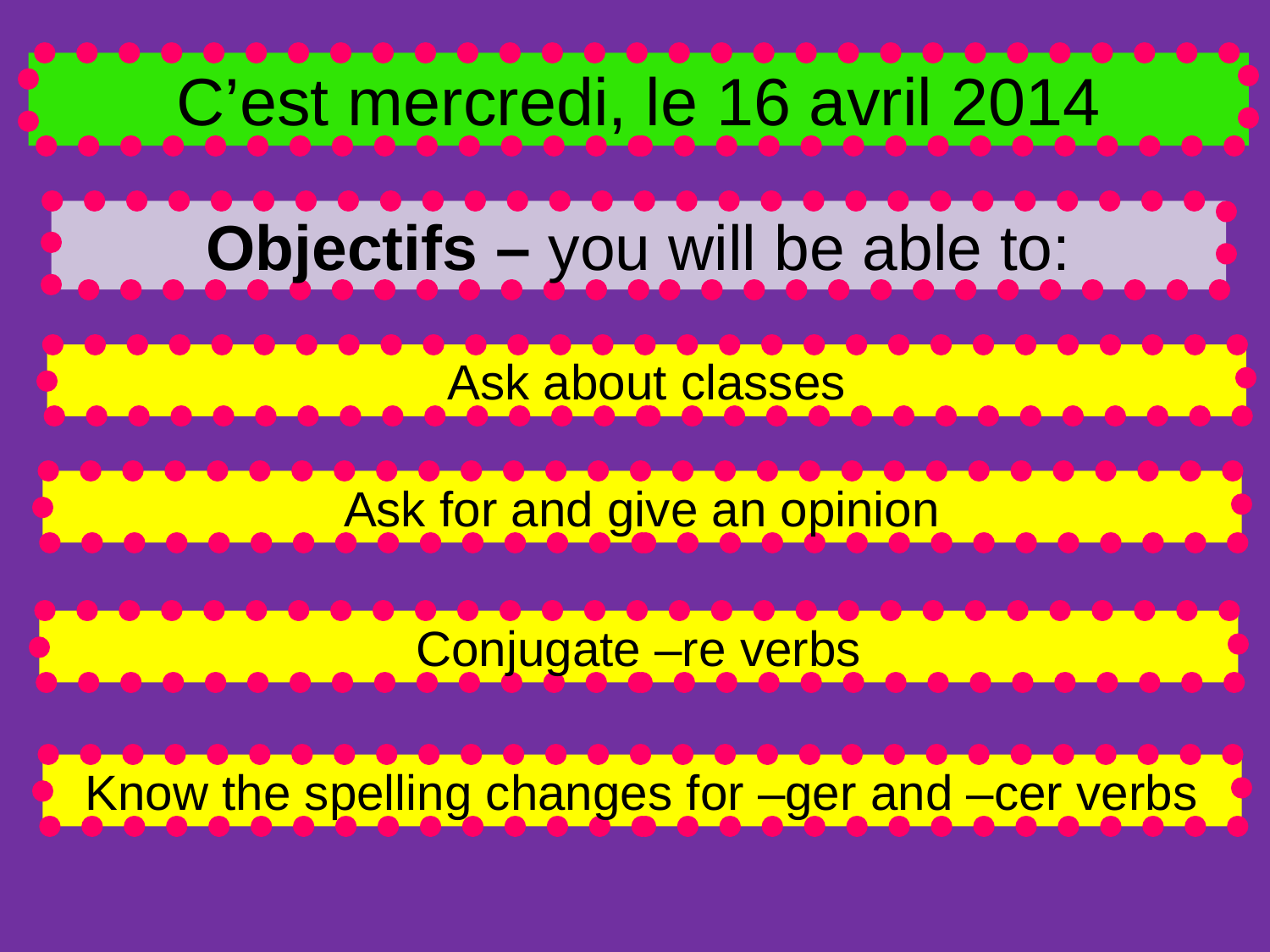

C’est mercredi, le 16 avril 2014
Objectifs – you will be able to:
Ask about classes
Ask for and give an opinion
Conjugate –re verbs
Know the spelling changes for –ger and –cer verbs